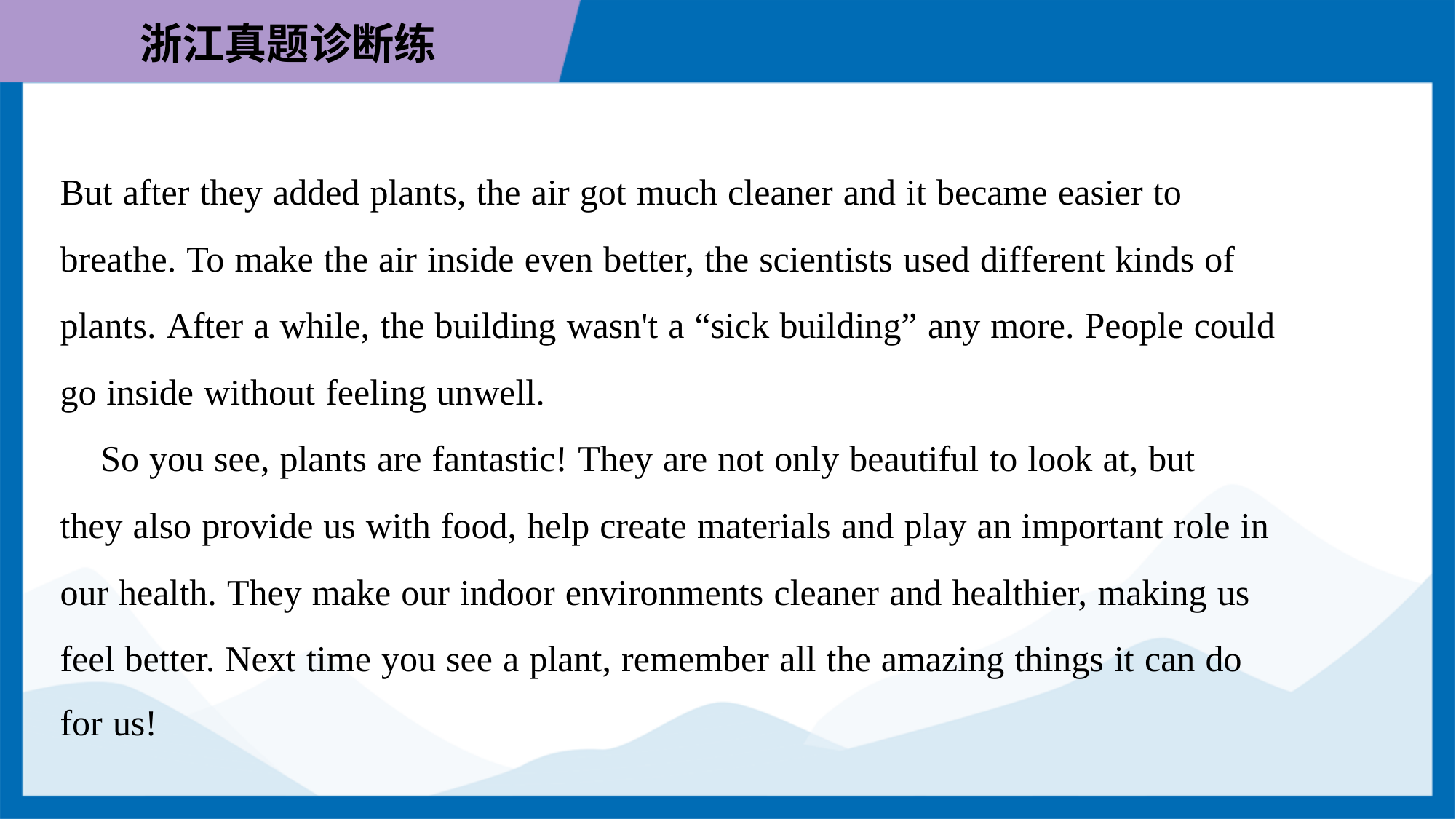

But after they added plants, the air got much cleaner and it became easier to
breathe. To make the air inside even better, the scientists used different kinds of
plants. After a while, the building wasn't a “sick building” any more. People could
go inside without feeling unwell.
    So you see, plants are fantastic! They are not only beautiful to look at, but
they also provide us with food, help create materials and play an important role in
our health. They make our indoor environments cleaner and healthier, making us
feel better. Next time you see a plant, remember all the amazing things it can do
for us!